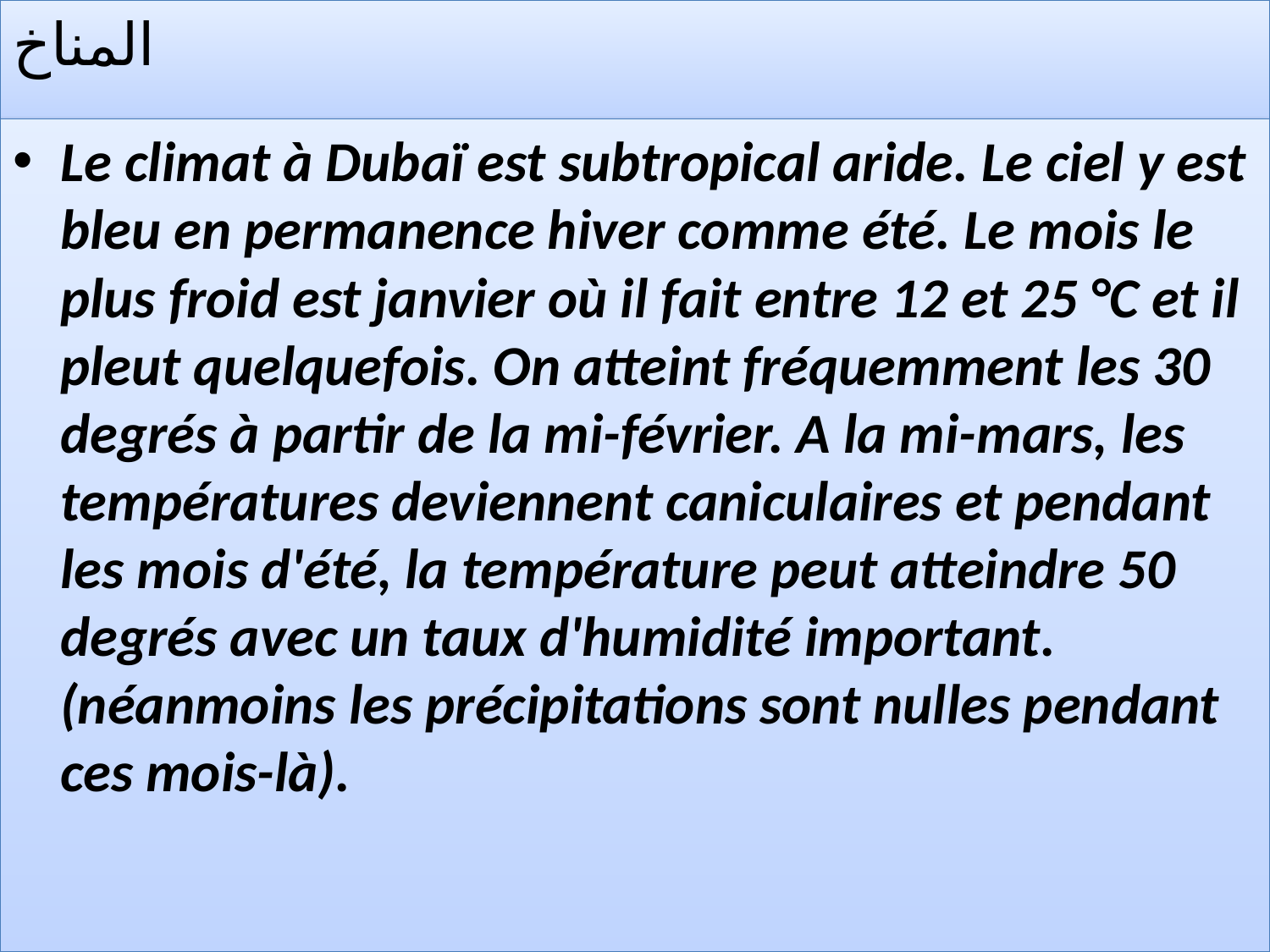

# المناخ
Le climat à Dubaï est subtropical aride. Le ciel y est bleu en permanence hiver comme été. Le mois le plus froid est janvier où il fait entre 12 et 25 °C et il pleut quelquefois. On atteint fréquemment les 30 degrés à partir de la mi-février. A la mi-mars, les températures deviennent caniculaires et pendant les mois d'été, la température peut atteindre 50 degrés avec un taux d'humidité important. (néanmoins les précipitations sont nulles pendant ces mois-là).